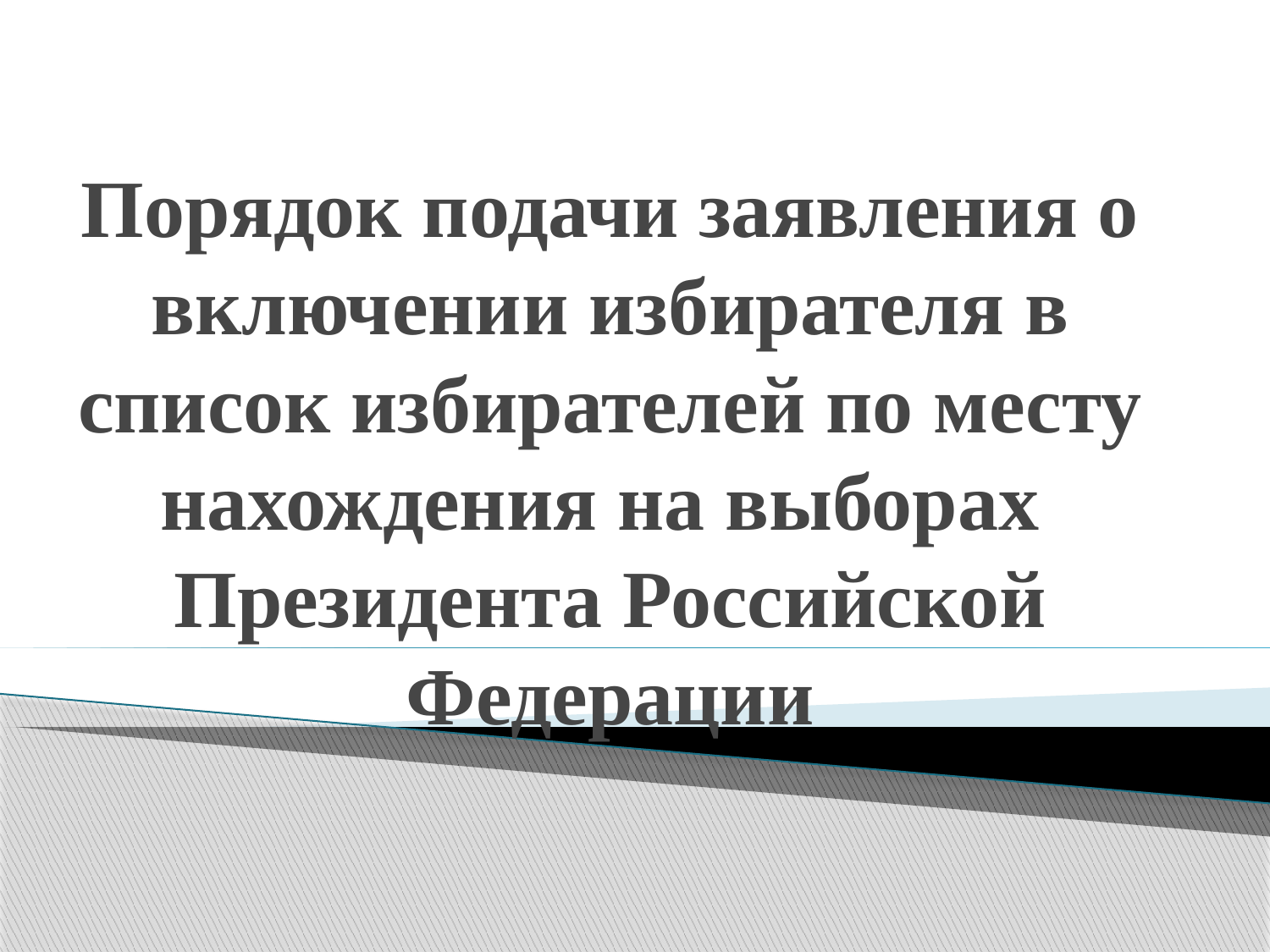

# Порядок подачи заявления о включении избирателя в список избирателей по месту нахождения на выборах Президента Российской Федерации